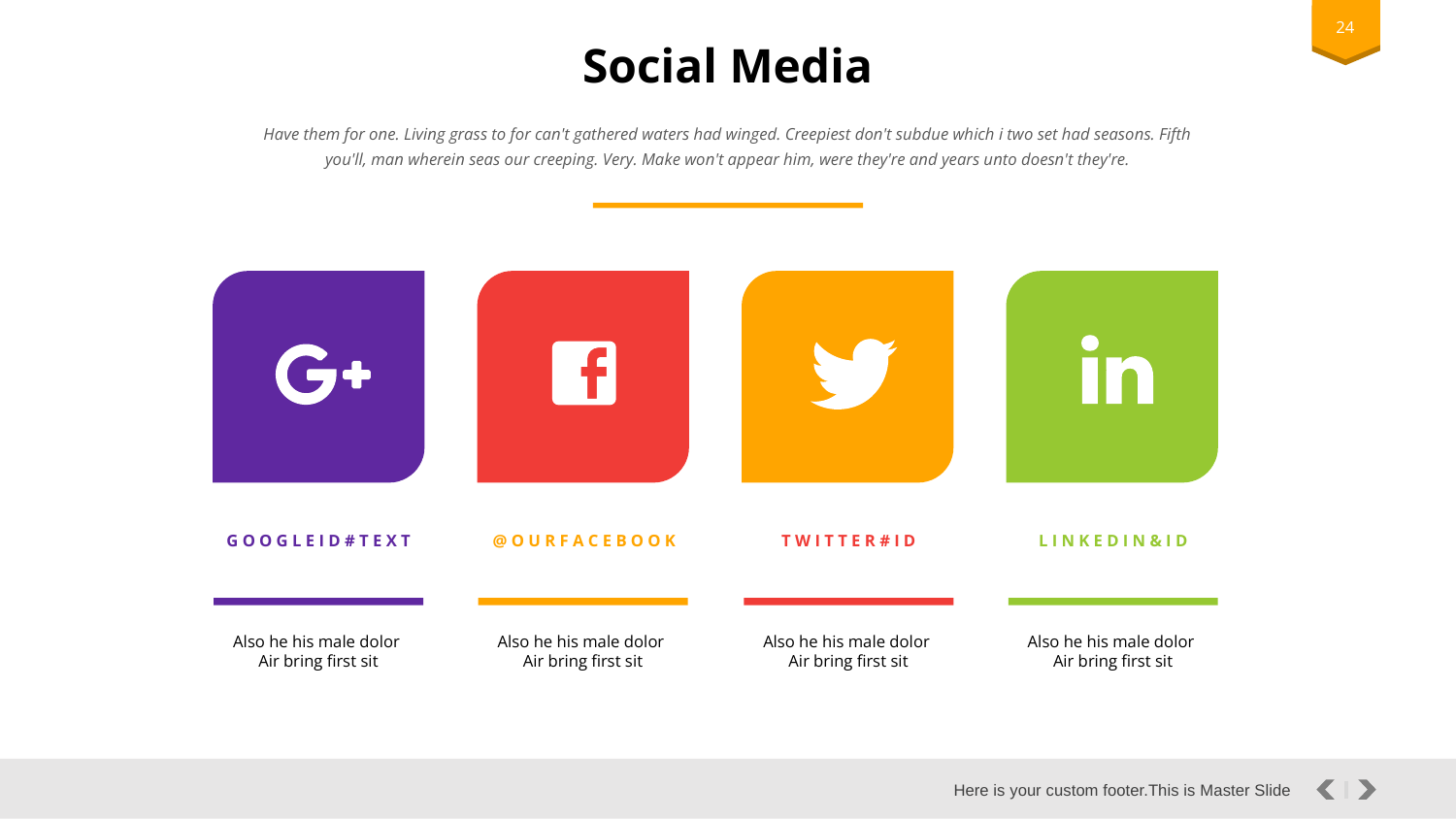

24
Social Media
Have them for one. Living grass to for can't gathered waters had winged. Creepiest don't subdue which i two set had seasons. Fifth you'll, man wherein seas our creeping. Very. Make won't appear him, were they're and years unto doesn't they're.

G O O G L E I D # T E X T
T W I T T E R # I D
L I N K E D I N & I D
@ O U R F A C E B O O K

Also he his male dolor
Air bring first sit
Also he his male dolor
Air bring first sit
Also he his male dolor
Air bring first sit
Also he his male dolor
Air bring first sit

Here is your custom footer.This is Master Slide